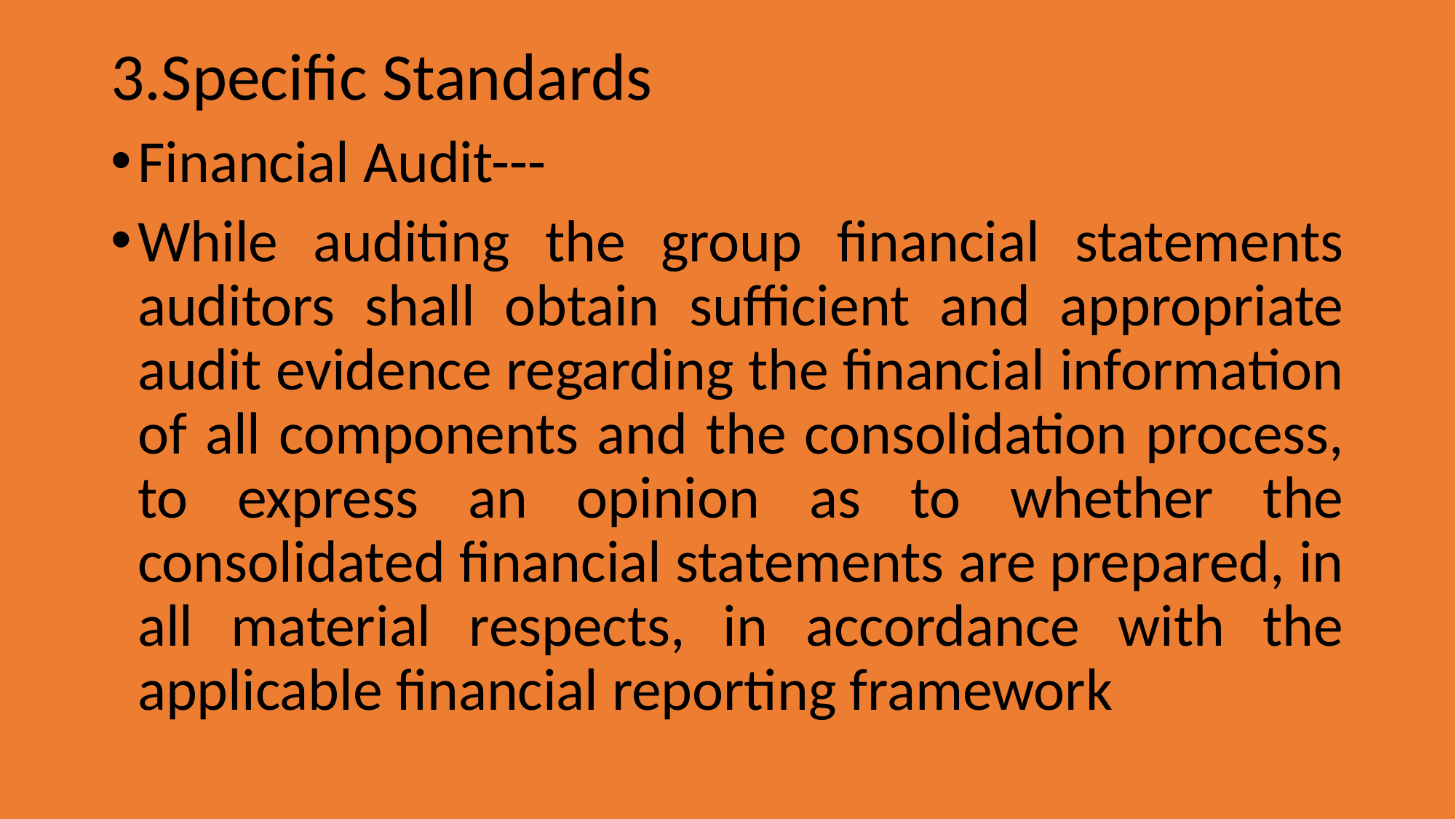

# 3.Specific Standards
Financial Audit---
While auditing the group financial statements auditors shall obtain sufficient and appropriate audit evidence regarding the financial information of all components and the consolidation process, to express an opinion as to whether the consolidated financial statements are prepared, in all material respects, in accordance with the applicable financial reporting framework